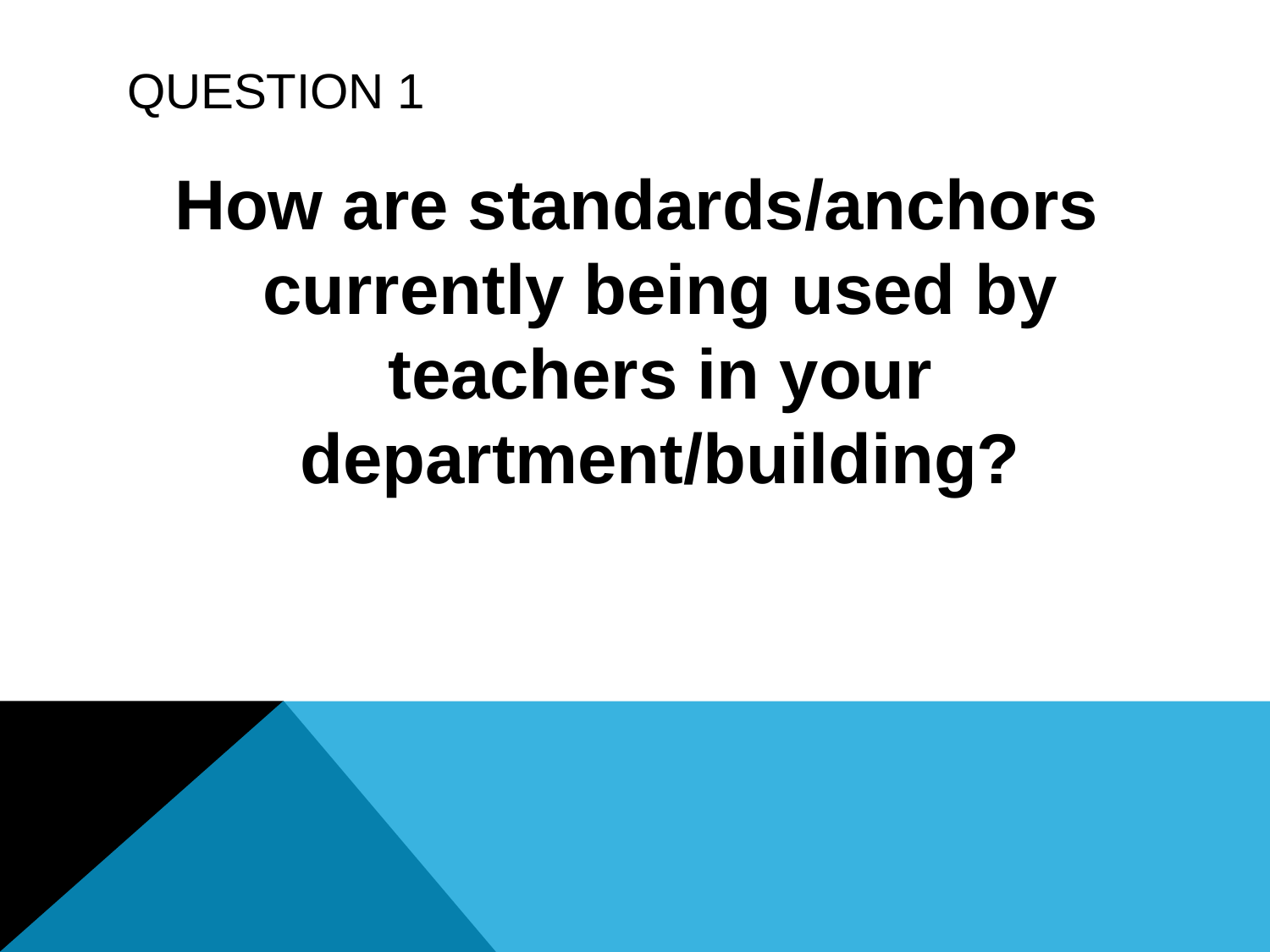

# Question 1
How are standards/anchors currently being used by teachers in your department/building?